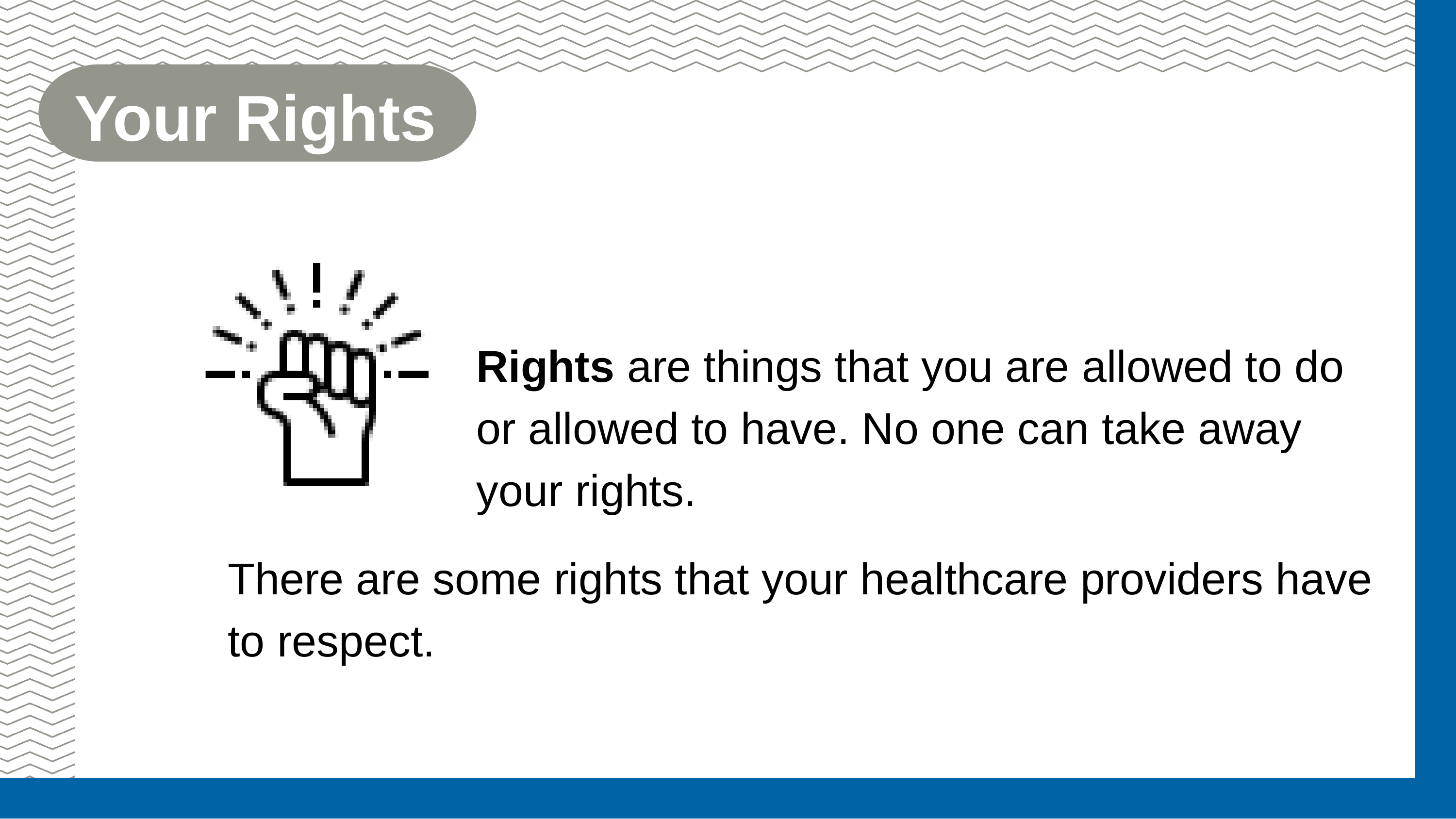

Your Rights

Rights are things that you are allowed to do or allowed to have. No one can take away your rights.

There are some rights that your healthcare providers have to respect.